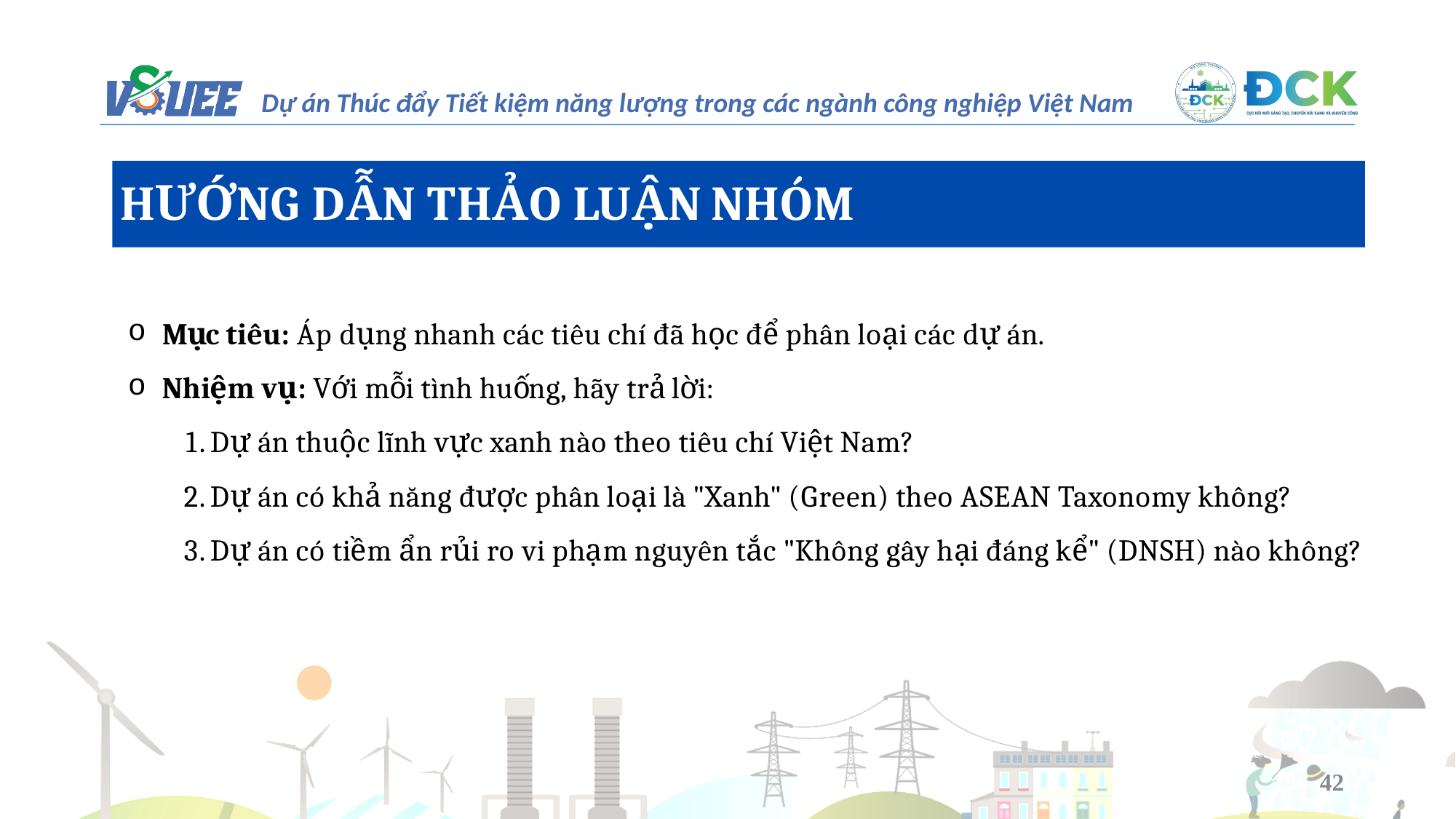

HƯỚNG DẪN THẢO LUẬN NHÓM

Mục tiêu: Áp dụng nhanh các tiêu chí đã học để phân loại các dự án.
Nhiệm vụ: Với mỗi tình huống, hãy trả lời:
Dự án thuộc lĩnh vực xanh nào theo tiêu chí Việt Nam?
Dự án có khả năng được phân loại là "Xanh" (Green) theo ASEAN Taxonomy không?
Dự án có tiềm ẩn rủi ro vi phạm nguyên tắc "Không gây hại đáng kể" (DNSH) nào không?
42